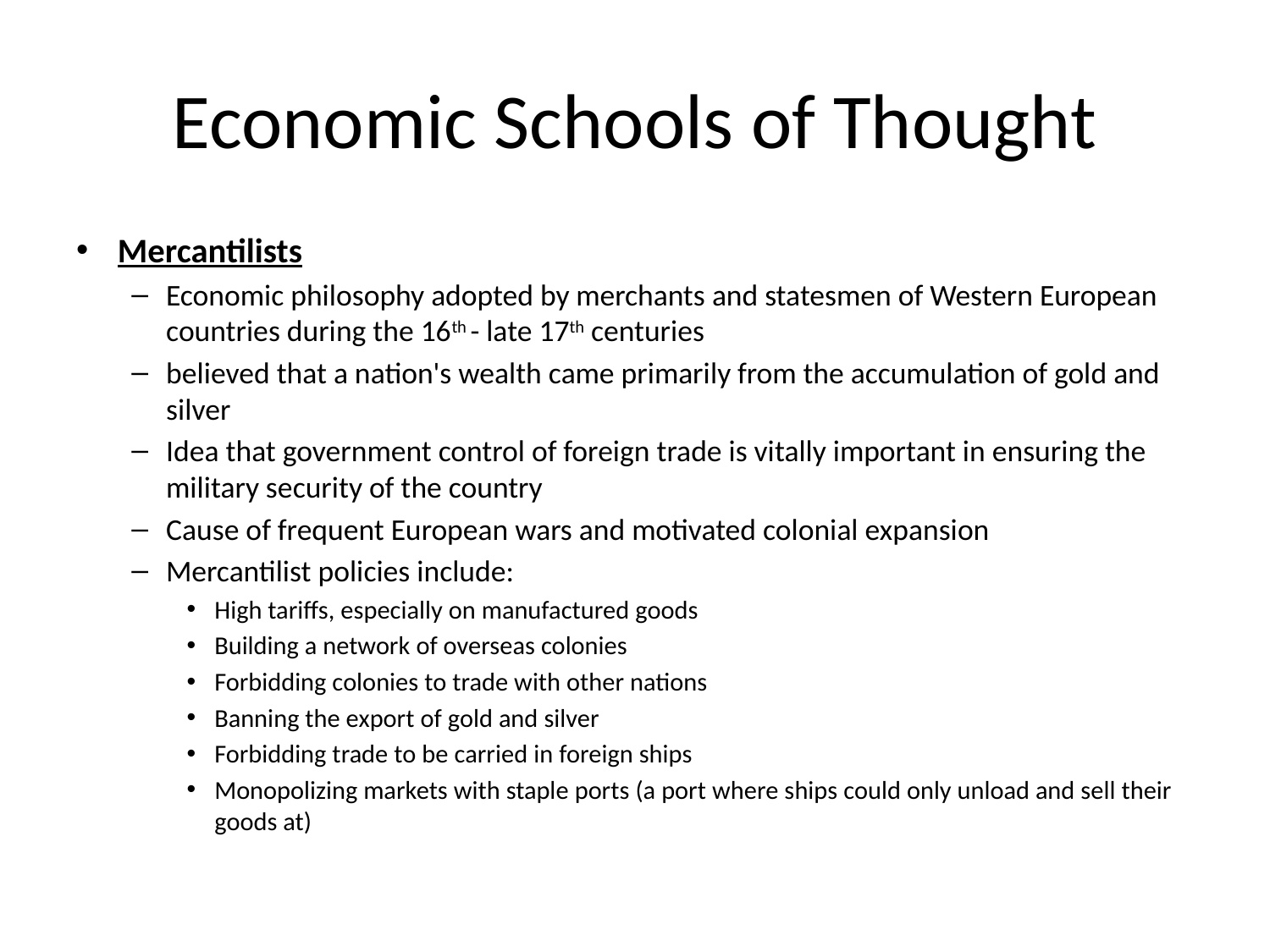

# Economic Schools of Thought
Mercantilists
Economic philosophy adopted by merchants and statesmen of Western European countries during the 16th - late 17th centuries
believed that a nation's wealth came primarily from the accumulation of gold and silver
Idea that government control of foreign trade is vitally important in ensuring the military security of the country
Cause of frequent European wars and motivated colonial expansion
Mercantilist policies include:
High tariffs, especially on manufactured goods
Building a network of overseas colonies
Forbidding colonies to trade with other nations
Banning the export of gold and silver
Forbidding trade to be carried in foreign ships
Monopolizing markets with staple ports (a port where ships could only unload and sell their goods at)